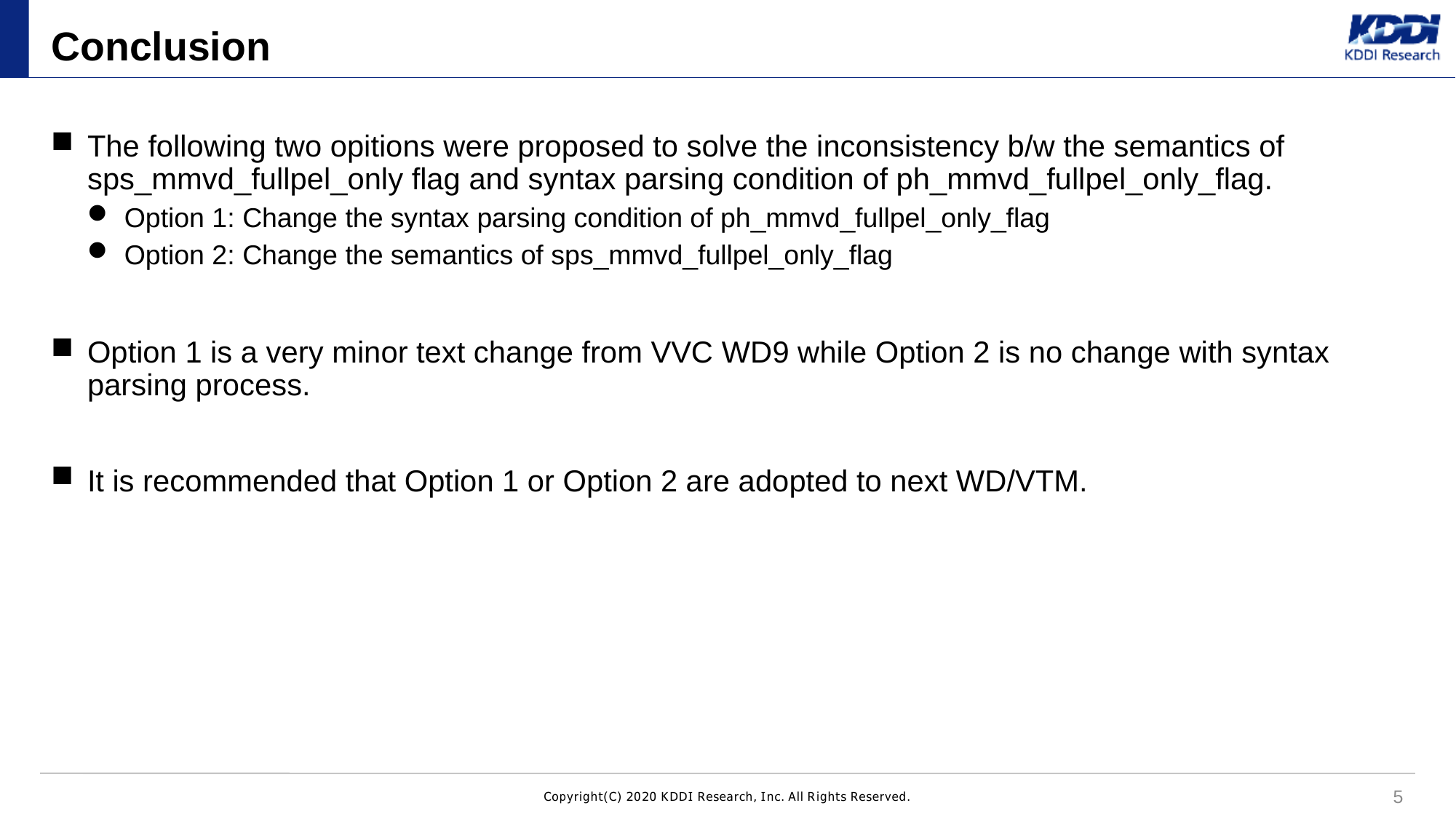

# Conclusion
The following two opitions were proposed to solve the inconsistency b/w the semantics of sps_mmvd_fullpel_only flag and syntax parsing condition of ph_mmvd_fullpel_only_flag.
Option 1: Change the syntax parsing condition of ph_mmvd_fullpel_only_flag
Option 2: Change the semantics of sps_mmvd_fullpel_only_flag

Option 1 is a very minor text change from VVC WD9 while Option 2 is no change with syntax parsing process.

It is recommended that Option 1 or Option 2 are adopted to next WD/VTM.
5